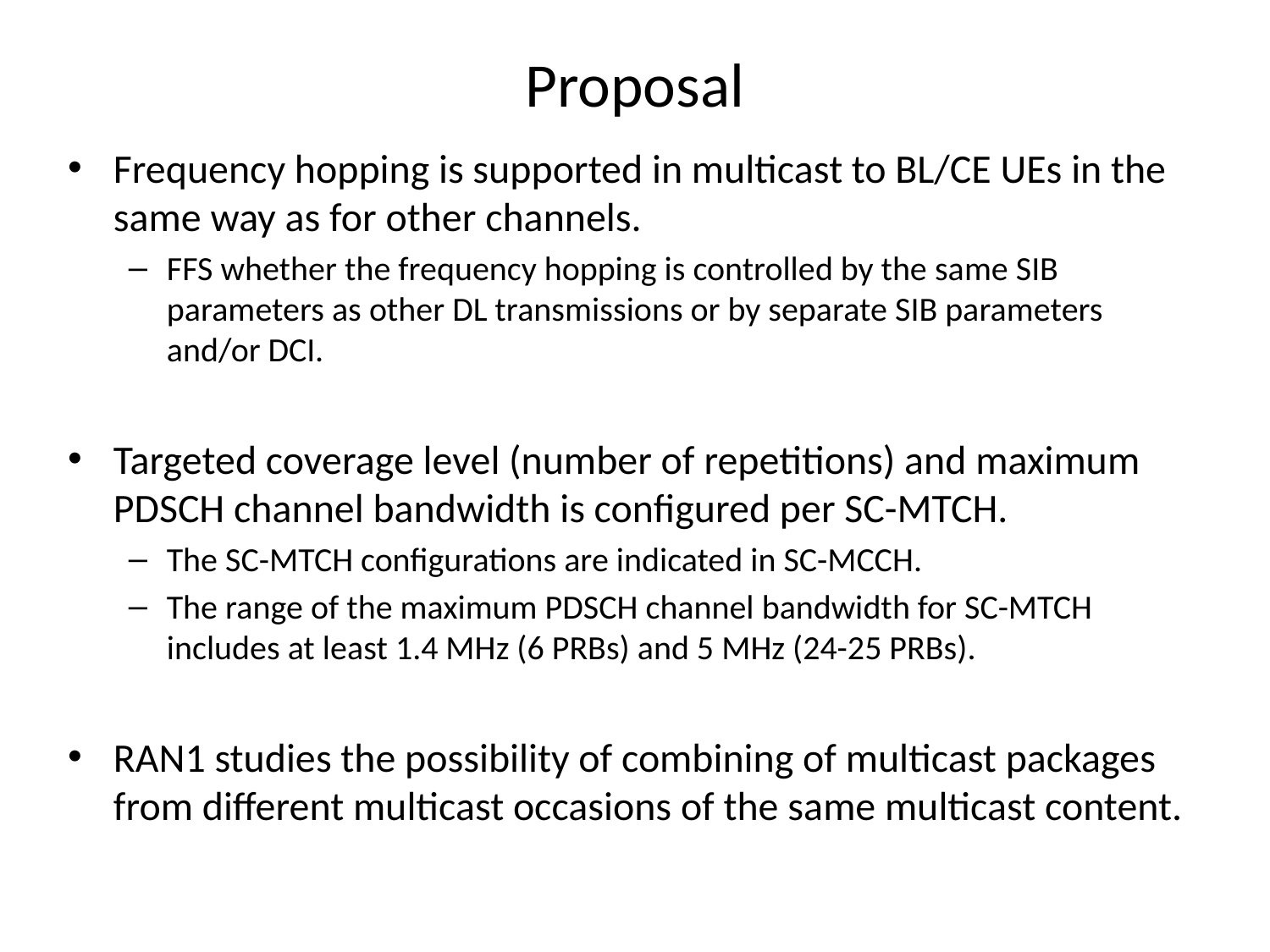

# Proposal
Frequency hopping is supported in multicast to BL/CE UEs in the same way as for other channels.
FFS whether the frequency hopping is controlled by the same SIB parameters as other DL transmissions or by separate SIB parameters and/or DCI.

Targeted coverage level (number of repetitions) and maximum PDSCH channel bandwidth is configured per SC-MTCH.
The SC-MTCH configurations are indicated in SC-MCCH.
The range of the maximum PDSCH channel bandwidth for SC-MTCH includes at least 1.4 MHz (6 PRBs) and 5 MHz (24-25 PRBs).

RAN1 studies the possibility of combining of multicast packages from different multicast occasions of the same multicast content.